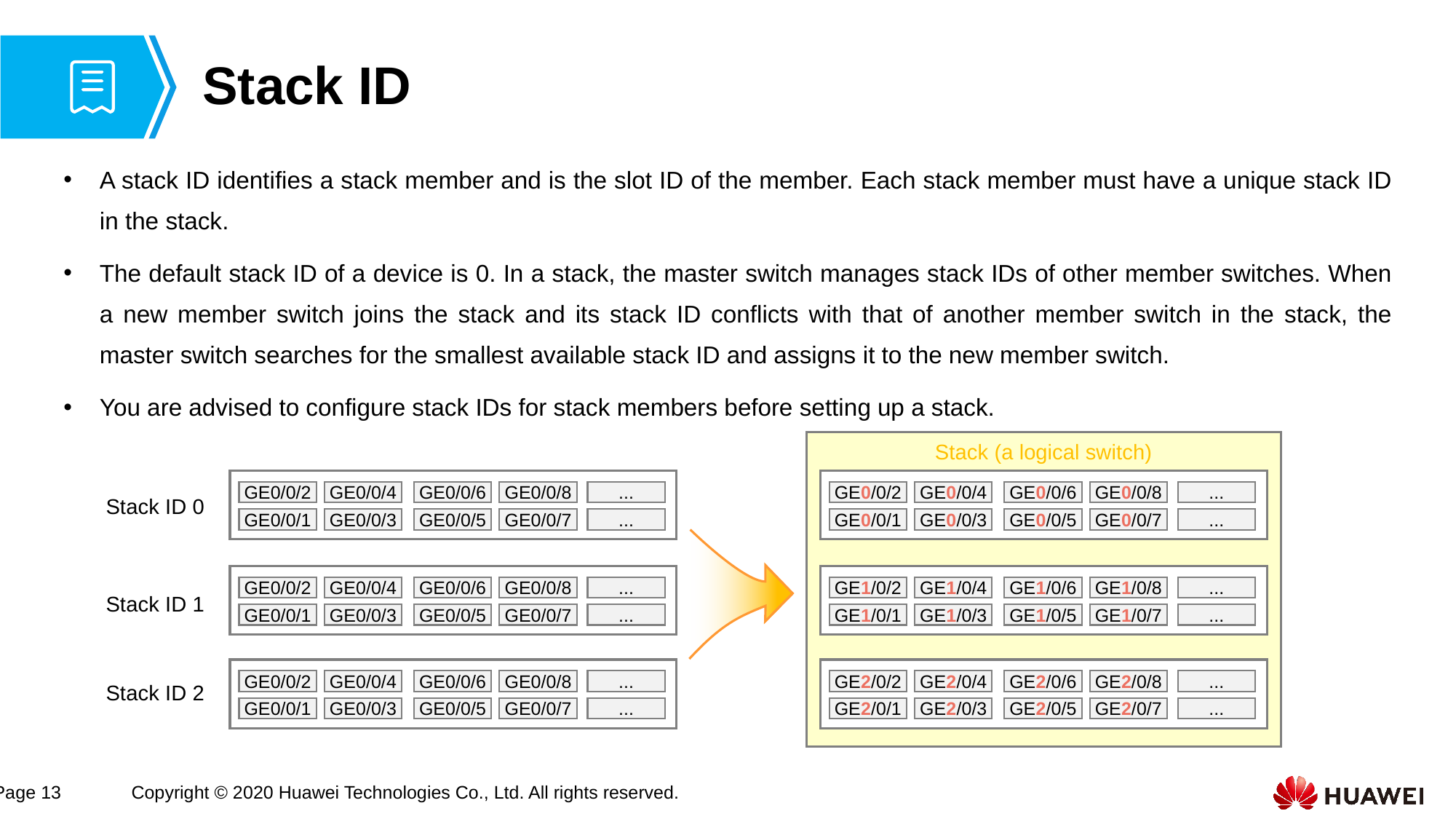

# Stack ID
A stack ID identifies a stack member and is the slot ID of the member. Each stack member must have a unique stack ID in the stack.
The default stack ID of a device is 0. In a stack, the master switch manages stack IDs of other member switches. When a new member switch joins the stack and its stack ID conflicts with that of another member switch in the stack, the master switch searches for the smallest available stack ID and assigns it to the new member switch.
You are advised to configure stack IDs for stack members before setting up a stack.

Stack (a logical switch)

GE0/0/2
GE0/0/4
GE0/0/6
GE0/0/8
...
GE0/0/2
GE0/0/4
GE0/0/6
GE0/0/8
...
Stack ID 0
GE0/0/1
GE0/0/3
GE0/0/5
GE0/0/7
...
GE0/0/1
GE0/0/3
GE0/0/5
GE0/0/7
...

GE0/0/2
GE0/0/4
GE0/0/6
GE0/0/8
...
GE1/0/2
GE1/0/4
GE1/0/6
GE1/0/8
...
Stack ID 1
GE0/0/1
GE0/0/3
GE0/0/5
GE0/0/7
...
GE1/0/1
GE1/0/3
GE1/0/5
GE1/0/7
...

GE0/0/2
GE0/0/4
GE0/0/6
GE0/0/8
...
GE2/0/2
GE2/0/4
GE2/0/6
GE2/0/8
...
Stack ID 2
GE0/0/1
GE0/0/3
GE0/0/5
GE0/0/7
...
GE2/0/1
GE2/0/3
GE2/0/5
GE2/0/7
...